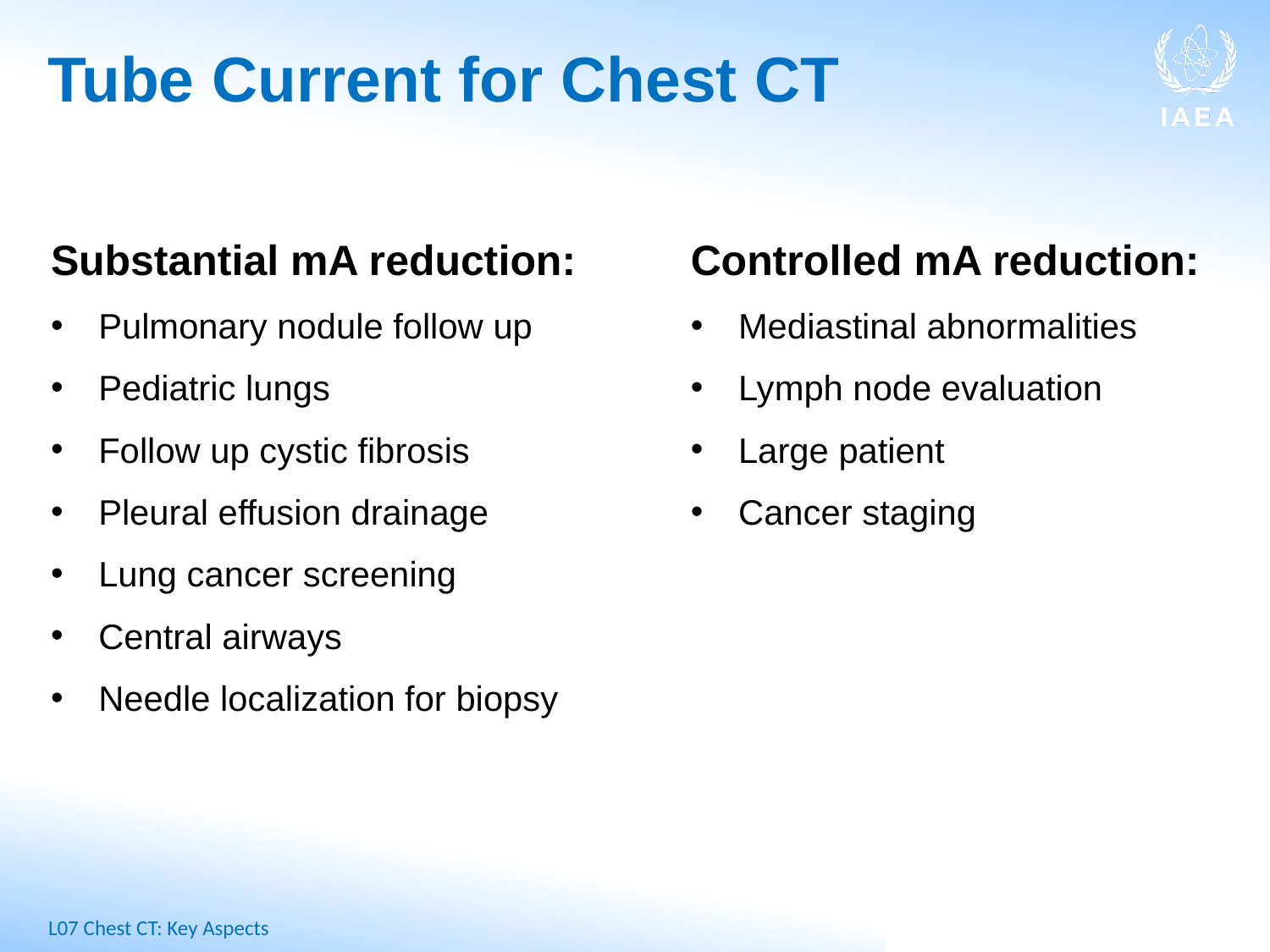

# Tube Current for Chest CT
Substantial mA reduction:
Pulmonary nodule follow up
Pediatric lungs
Follow up cystic fibrosis
Pleural effusion drainage
Lung cancer screening
Central airways
Needle localization for biopsy

Controlled mA reduction:
Mediastinal abnormalities
Lymph node evaluation
Large patient
Cancer staging